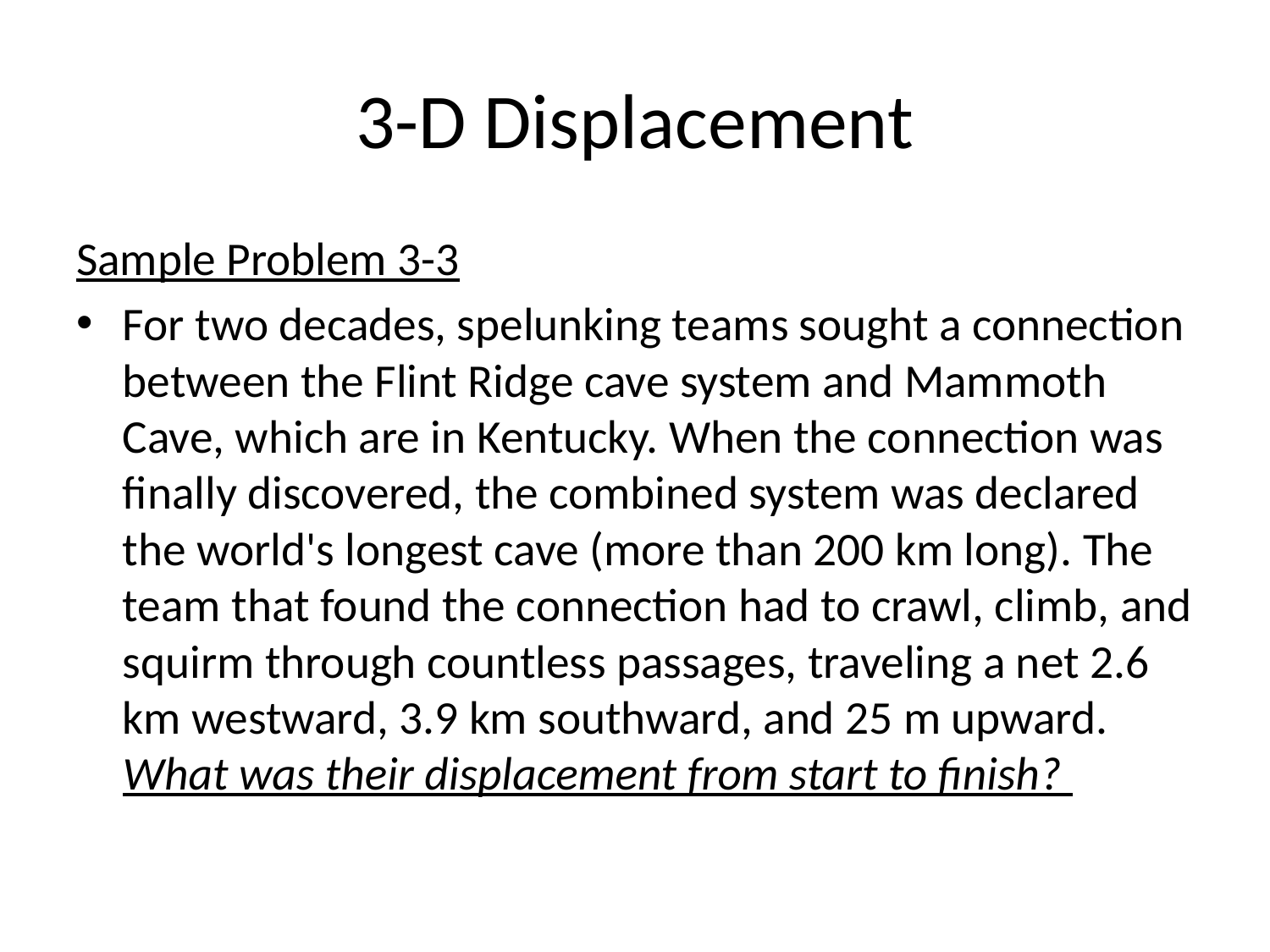

# 3-D Displacement
Sample Problem 3-3
For two decades, spelunking teams sought a connection between the Flint Ridge cave system and Mammoth Cave, which are in Kentucky. When the connection was finally discovered, the combined system was declared the world's longest cave (more than 200 km long). The team that found the connection had to crawl, climb, and squirm through countless passages, traveling a net 2.6 km westward, 3.9 km southward, and 25 m upward. What was their displacement from start to finish?